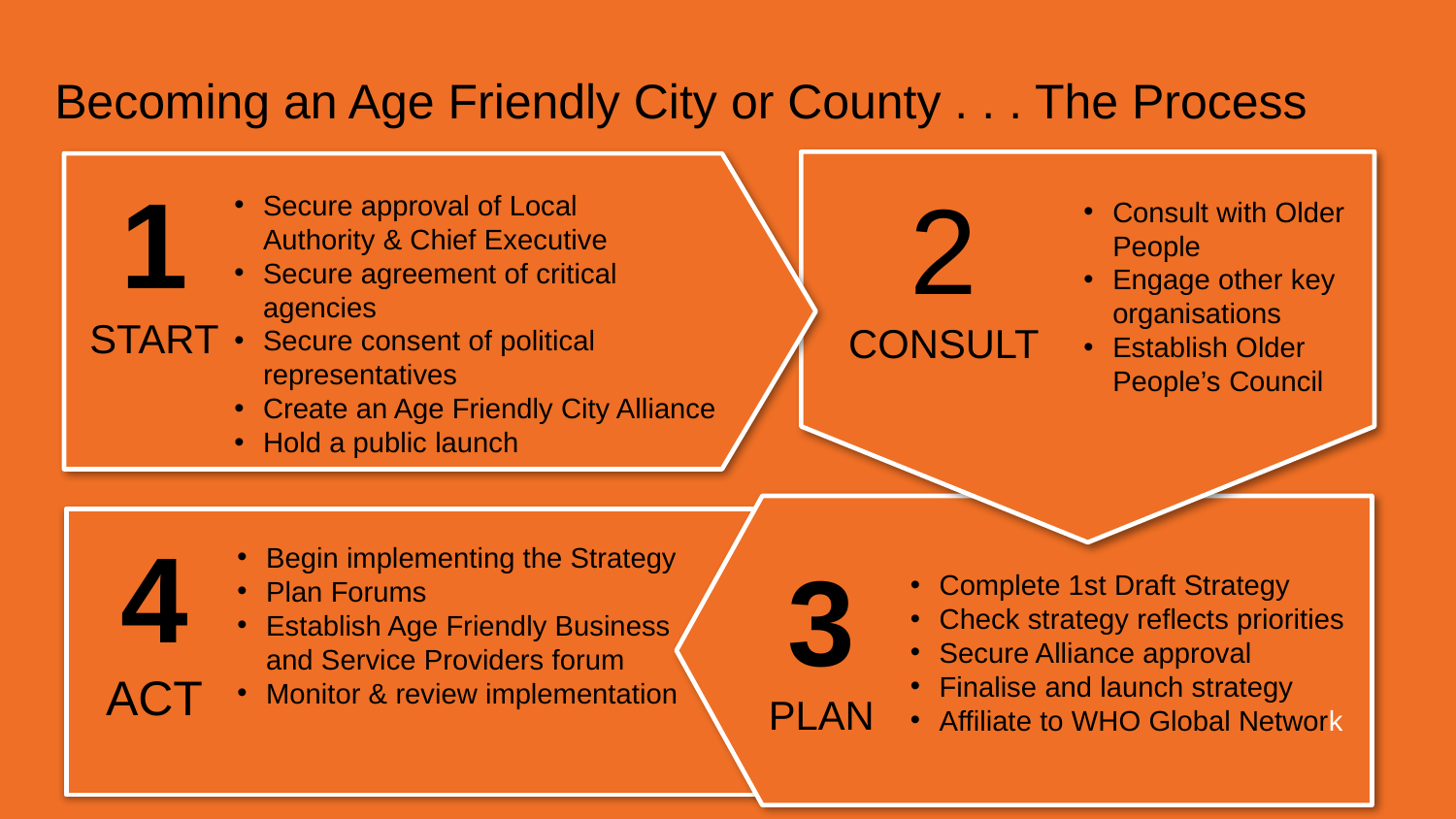

# Becoming an Age Friendly City or County . . . The Process

1
START
2
CONSULT
Secure approval of Local
Authority & Chief Executive
Secure agreement of critical agencies
Secure consent of political representatives
Create an Age Friendly City Alliance
Hold a public launch
Consult with Older People
Engage other key organisations
Establish Older People’s Council

4
ACT
Begin implementing the Strategy
Plan Forums
Establish Age Friendly Business
and Service Providers forum
Monitor & review implementation

3
PLAN
Complete 1st Draft Strategy
Check strategy reflects priorities
Secure Alliance approval
Finalise and launch strategy
Affiliate to WHO Global Network